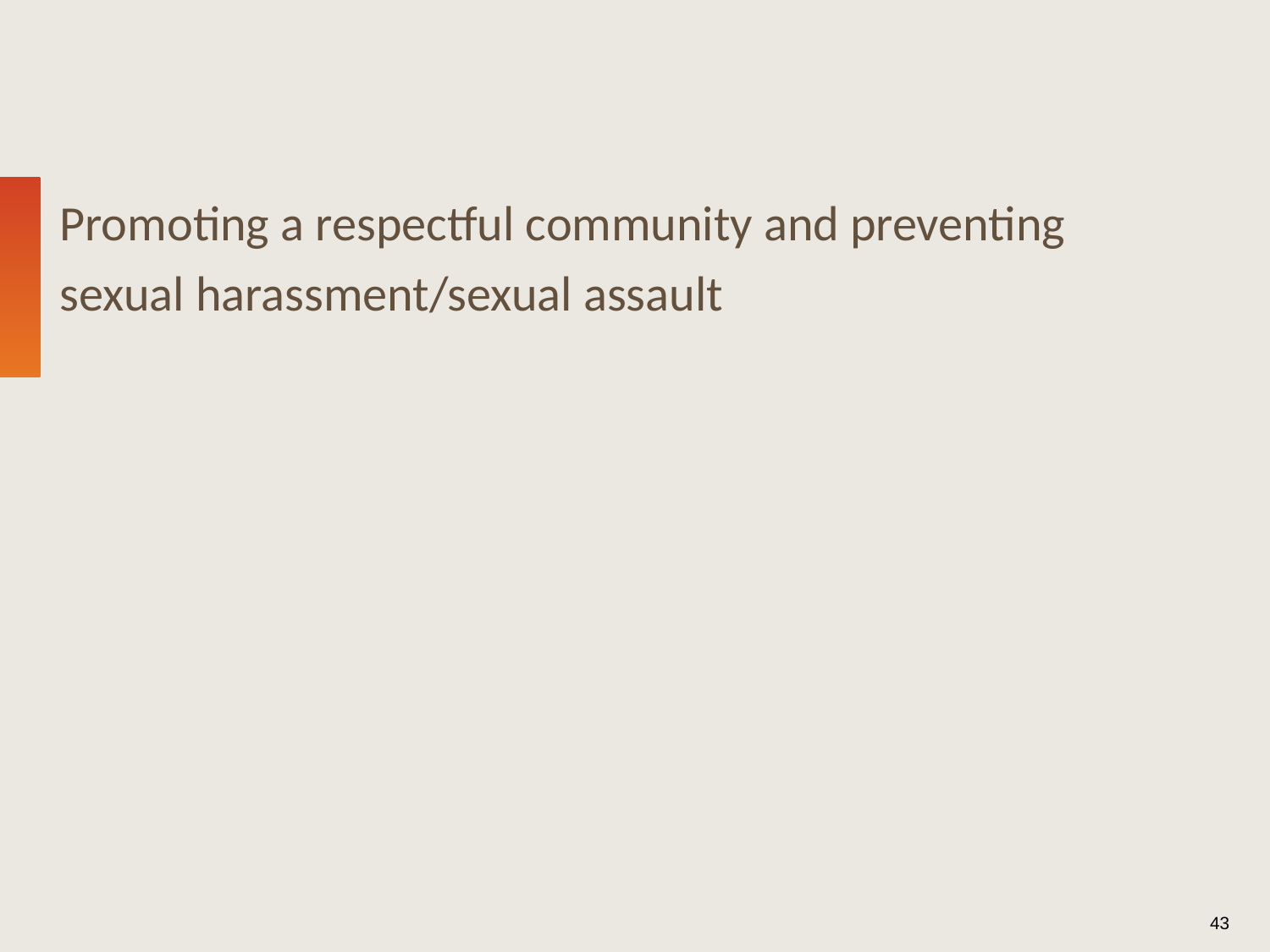

Promoting a respectful community and preventing sexual harassment/sexual assault